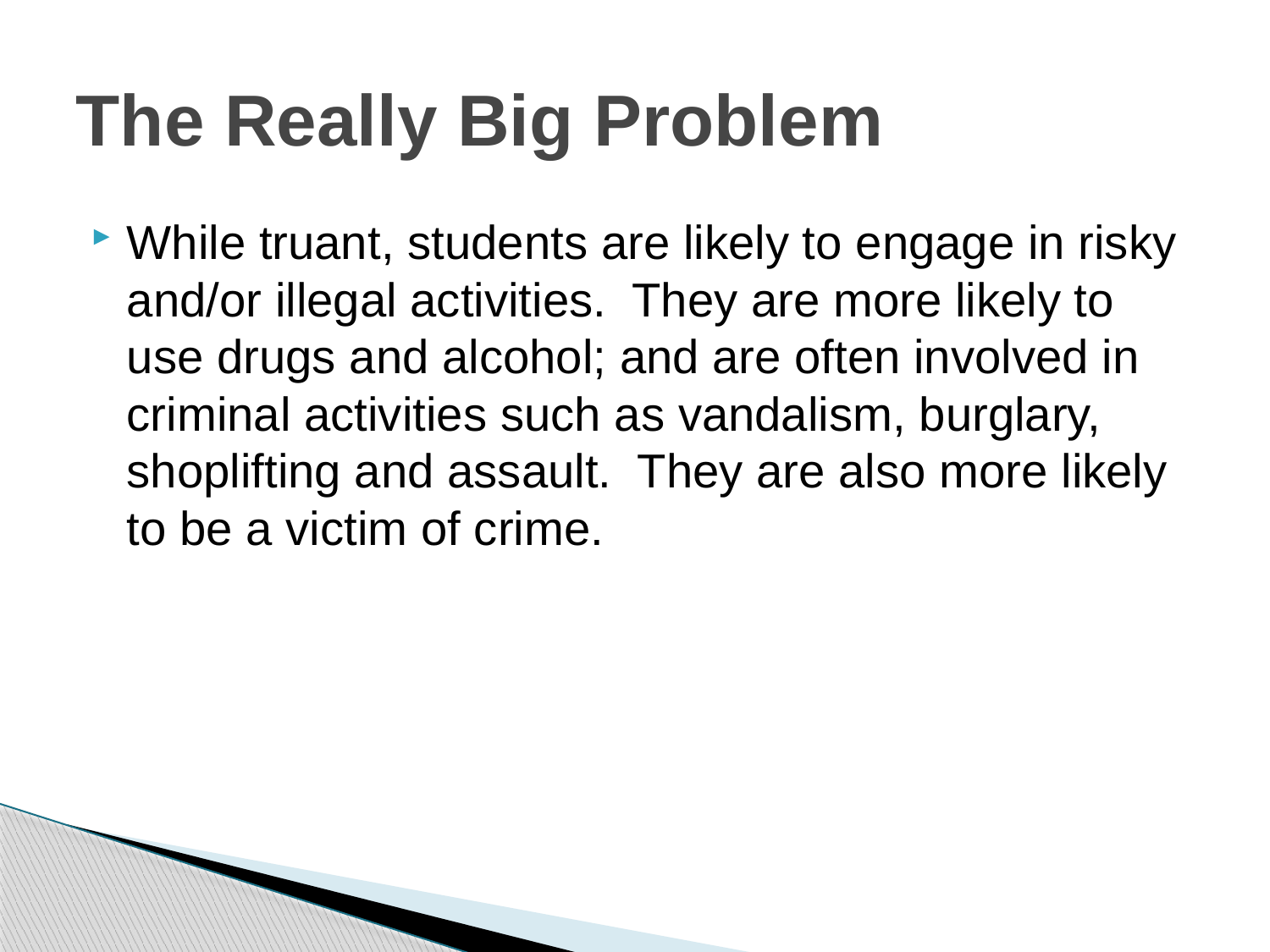

# The Really Big Problem
While truant, students are likely to engage in risky and/or illegal activities.  They are more likely to use drugs and alcohol; and are often involved in criminal activities such as vandalism, burglary, shoplifting and assault.  They are also more likely to be a victim of crime.